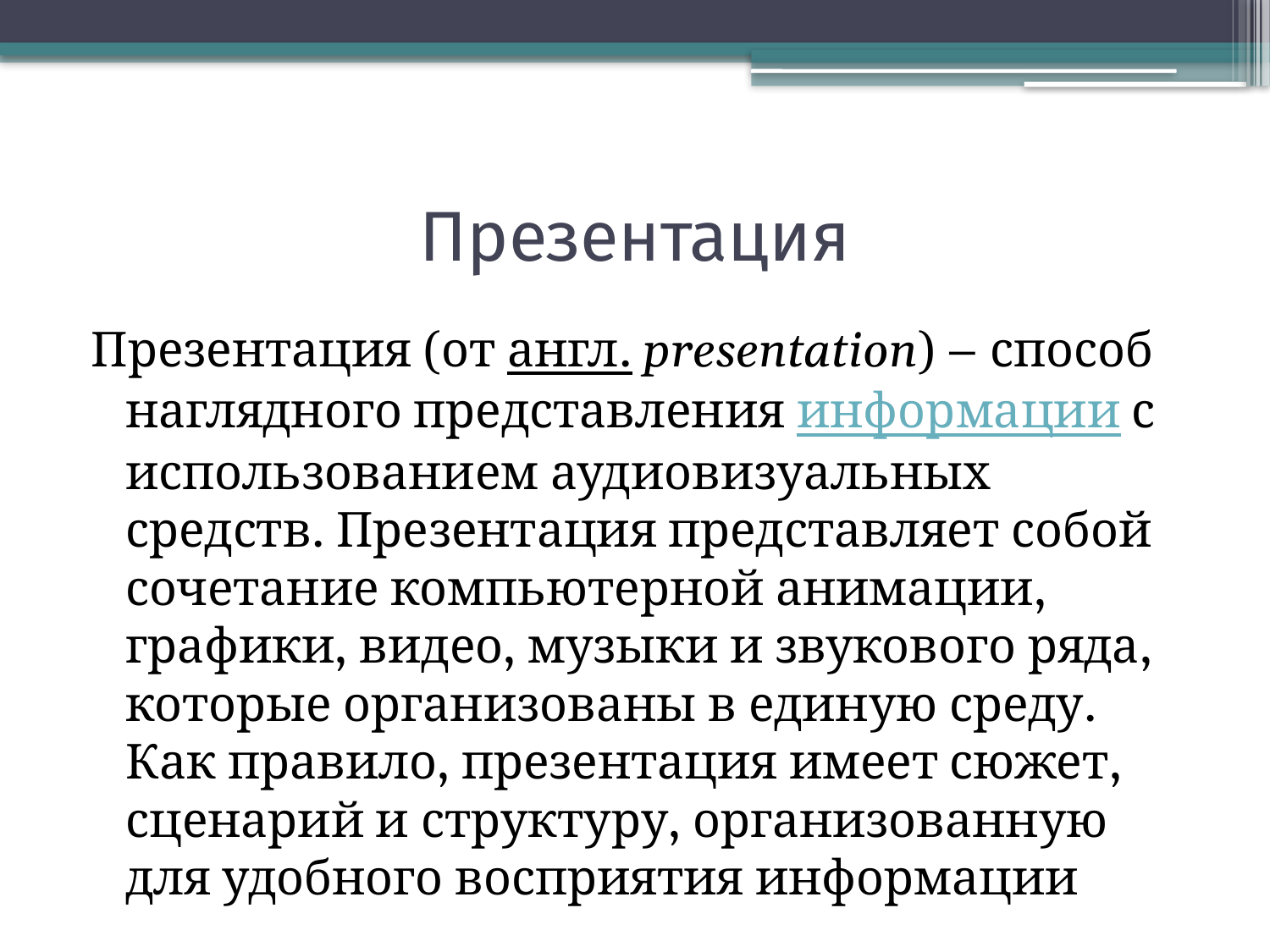

# Презентация
Презентация (от англ. presentation) – способ наглядного представления информации с использованием аудиовизуальных средств. Презентация представляет собой сочетание компьютерной анимации, графики, видео, музыки и звукового ряда, которые организованы в единую среду. Как правило, презентация имеет сюжет, сценарий и структуру, организованную для удобного восприятия информации